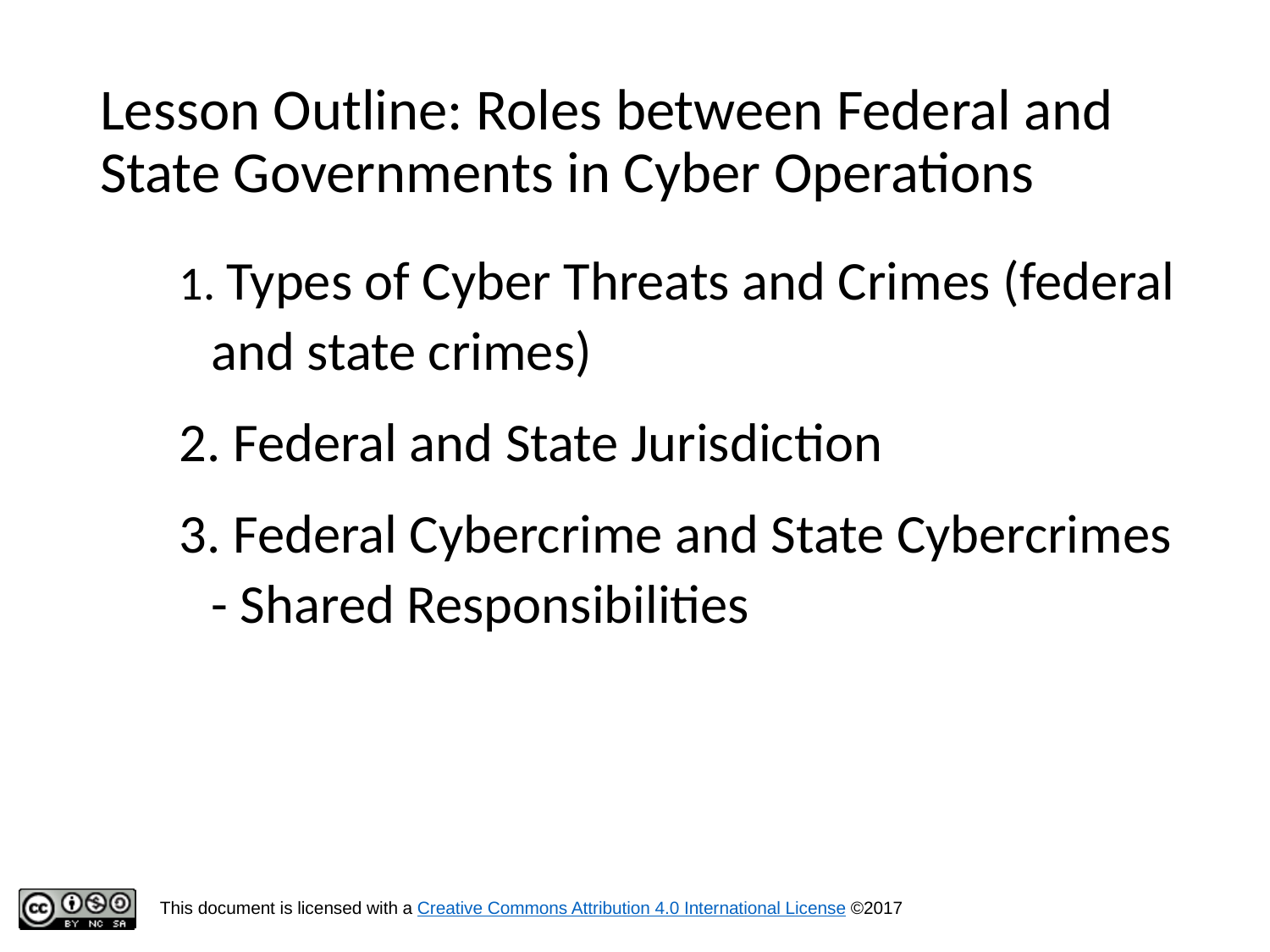

# Lesson Outline: Roles between Federal and State Governments in Cyber Operations
 Types of Cyber Threats and Crimes (federal and state crimes)
 Federal and State Jurisdiction
 Federal Cybercrime and State Cybercrimes - Shared Responsibilities